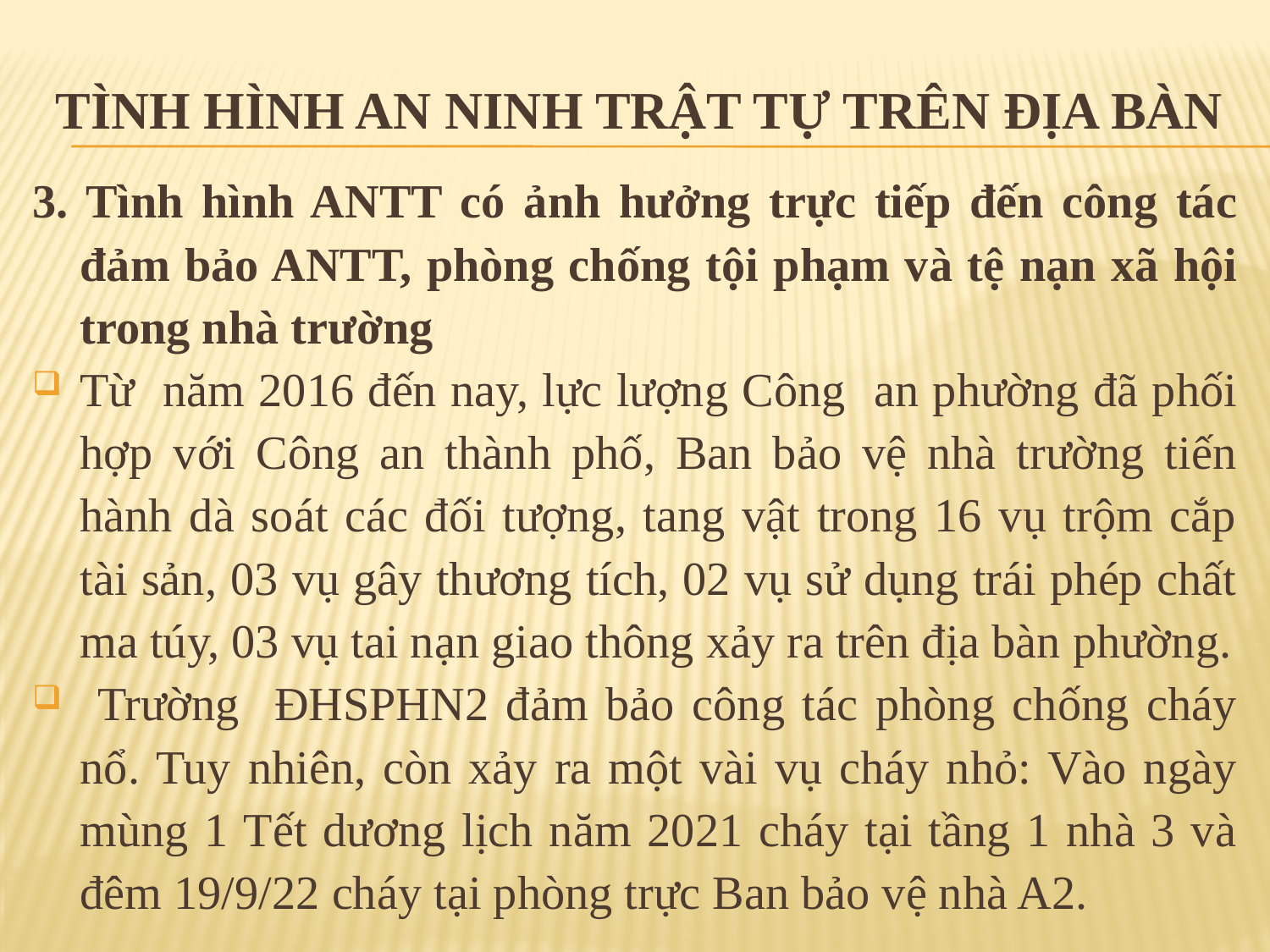

# TÌNH HÌNH AN NINH TRẬT TỰ TRÊN ĐỊA BÀN
3. Tình hình ANTT có ảnh hưởng trực tiếp đến công tác đảm bảo ANTT, phòng chống tội phạm và tệ nạn xã hội trong nhà trường
Từ  năm 2016 đến nay, lực lượng Công  an phường đã phối hợp với Công an thành phố, Ban bảo vệ nhà trường tiến hành dà soát các đối tượng, tang vật trong 16 vụ trộm cắp tài sản, 03 vụ gây thương tích, 02 vụ sử dụng trái phép chất ma túy, 03 vụ tai nạn giao thông xảy ra trên địa bàn phường.
 Trường  ĐHSPHN2 đảm bảo công tác phòng chống cháy nổ. Tuy nhiên, còn xảy ra một vài vụ cháy nhỏ: Vào ngày mùng 1 Tết dương lịch năm 2021 cháy tại tầng 1 nhà 3 và đêm 19/9/22 cháy tại phòng trực Ban bảo vệ nhà A2.